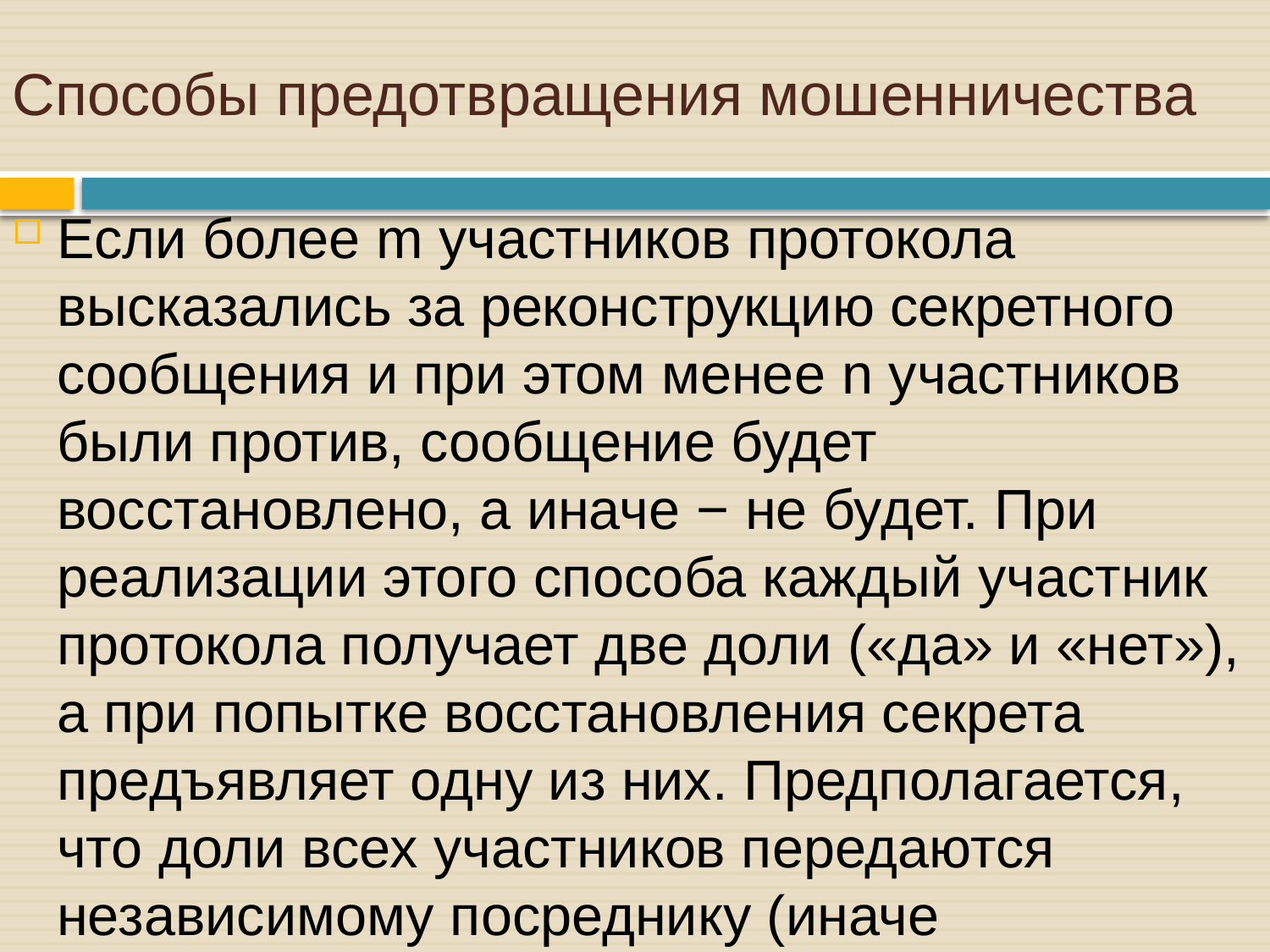

# Способы предотвращения мошенничества
Если более m участников протокола высказались за реконструкцию секретного сообщения и при этом менее n участников были против, сообщение будет восстановлено, а иначе − не будет. При реализации этого способа каждый участник протокола получает две доли («да» и «нет»), а при попытке восстановления секрета предъявляет одну из них. Предполагается, что доли всех участников передаются независимому посреднику (иначе m+1желающих восстановить секрет могут сделать это самостоятельно).